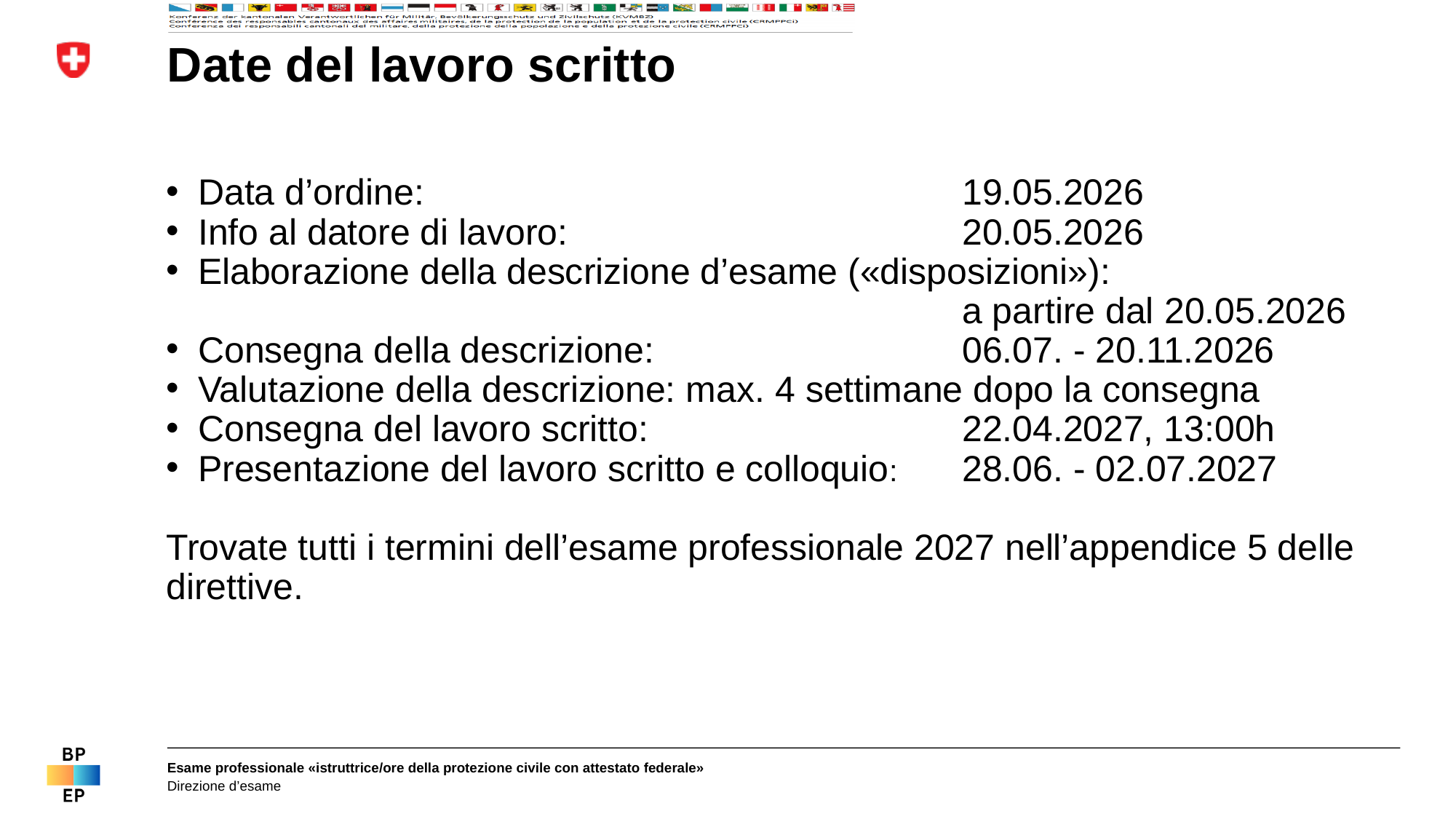

# Date del lavoro scritto
Data d’ordine: 				19.05.2026
Info al datore di lavoro: 				20.05.2026
Elaborazione della descrizione d’esame («disposizioni»):
				a partire dal 20.05.2026
Consegna della descrizione: 			06.07. - 20.11.2026
Valutazione della descrizione: max. 4 settimane dopo la consegna
Consegna del lavoro scritto: 		 	22.04.2027, 13:00h
Presentazione del lavoro scritto e colloquio:  	28.06. - 02.07.2027

Trovate tutti i termini dell’esame professionale 2027 nell’appendice 5 delle direttive.

Esame professionale «istruttrice/ore della protezione civile con attestato federale»
Direzione d’esame